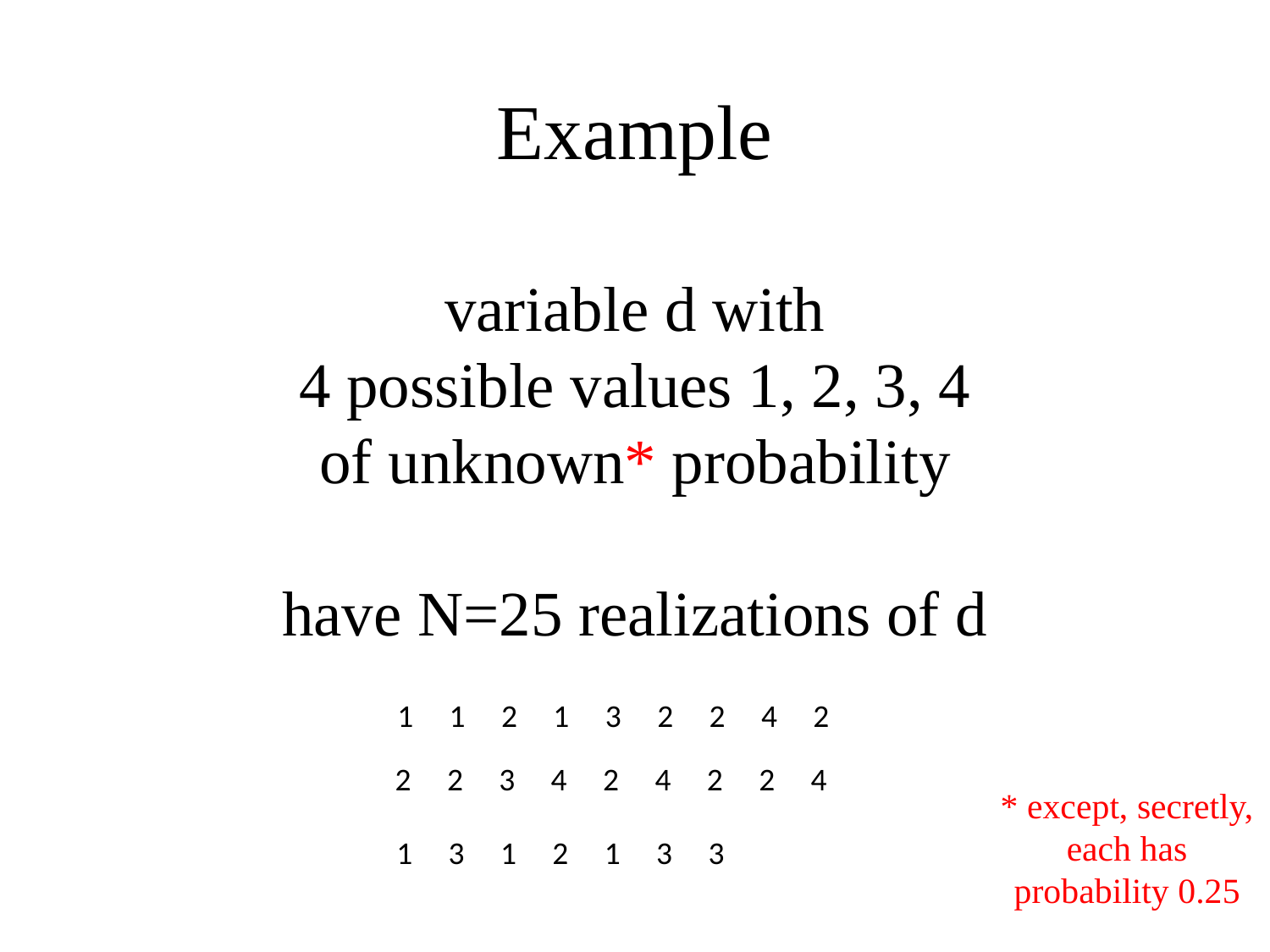

Example

variable d with
4 possible values 1, 2, 3, 4
of unknown* probability

have N=25 realizations of d

1     1     2     1     3     2     2     4     2
2     2     3     4     2     4     2     2     4
* except, secretly, each has probability 0.25

1     3     1     2     1     3     3